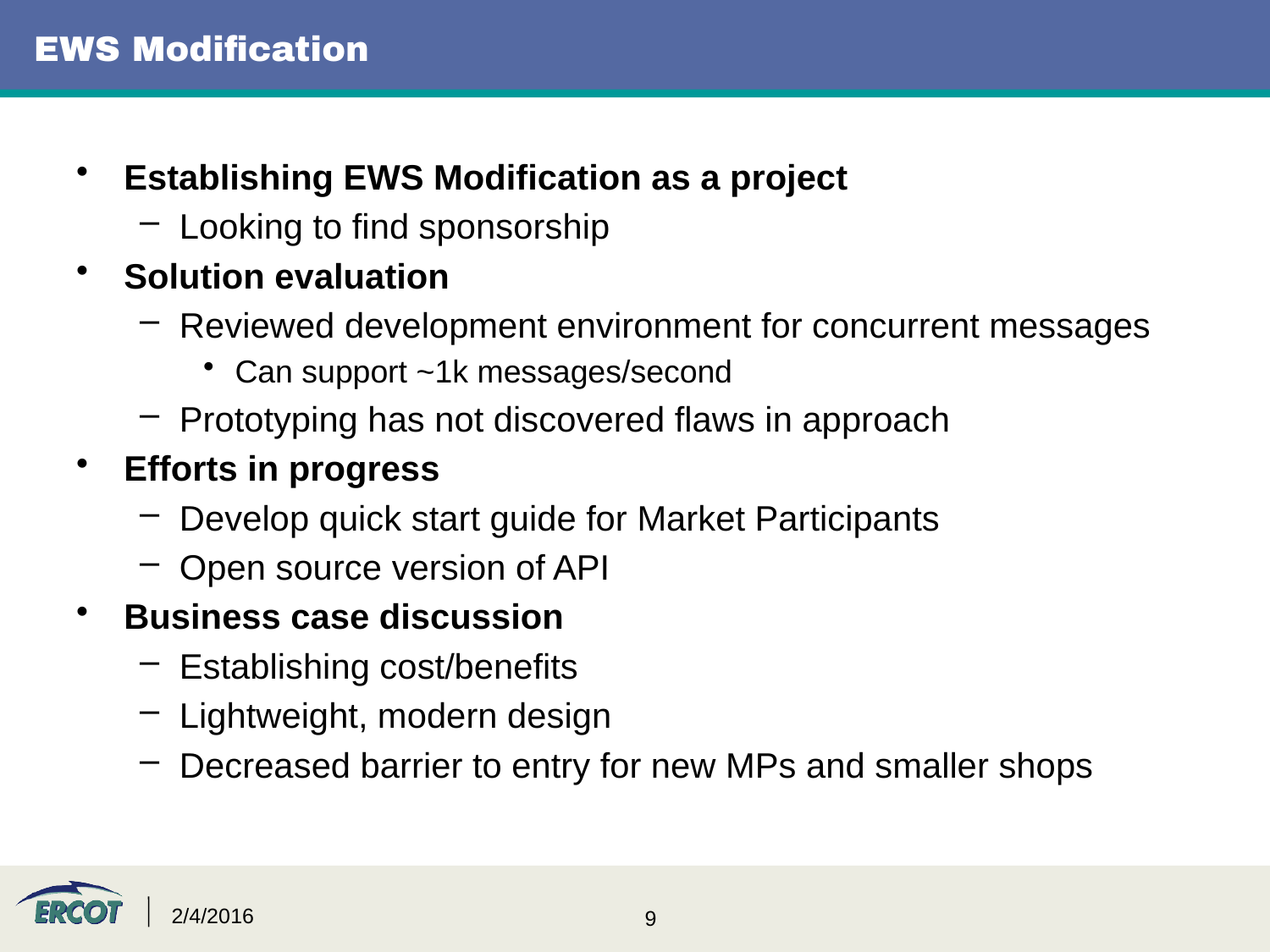

# EWS Modification
Establishing EWS Modification as a project
Looking to find sponsorship
Solution evaluation
Reviewed development environment for concurrent messages
Can support ~1k messages/second
Prototyping has not discovered flaws in approach
Efforts in progress
Develop quick start guide for Market Participants
Open source version of API
Business case discussion
Establishing cost/benefits
Lightweight, modern design
Decreased barrier to entry for new MPs and smaller shops
2/4/2016